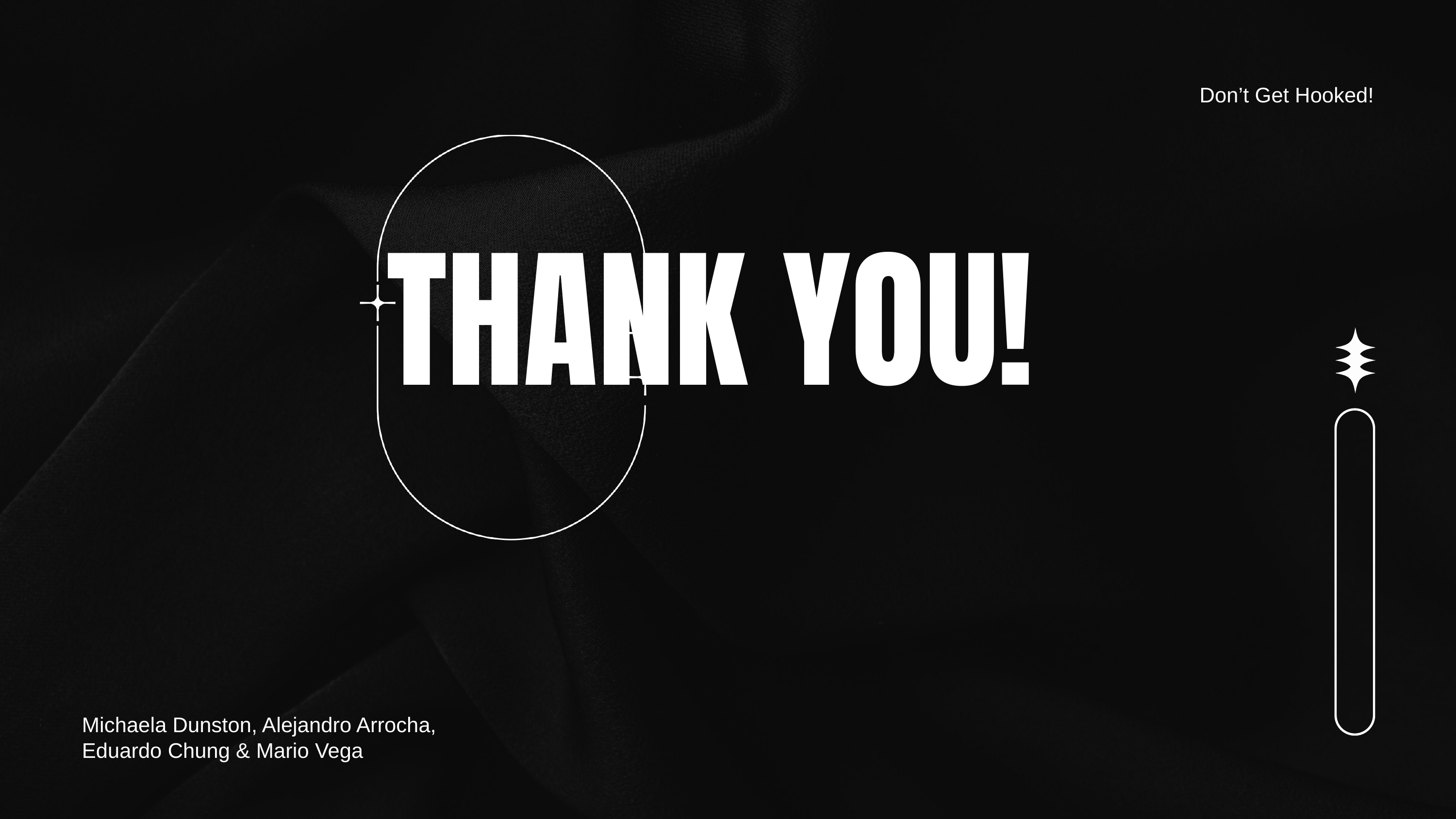

Don’t Get Hooked!

THANK YOU!

Michaela Dunston, Alejandro Arrocha, Eduardo Chung & Mario Vega